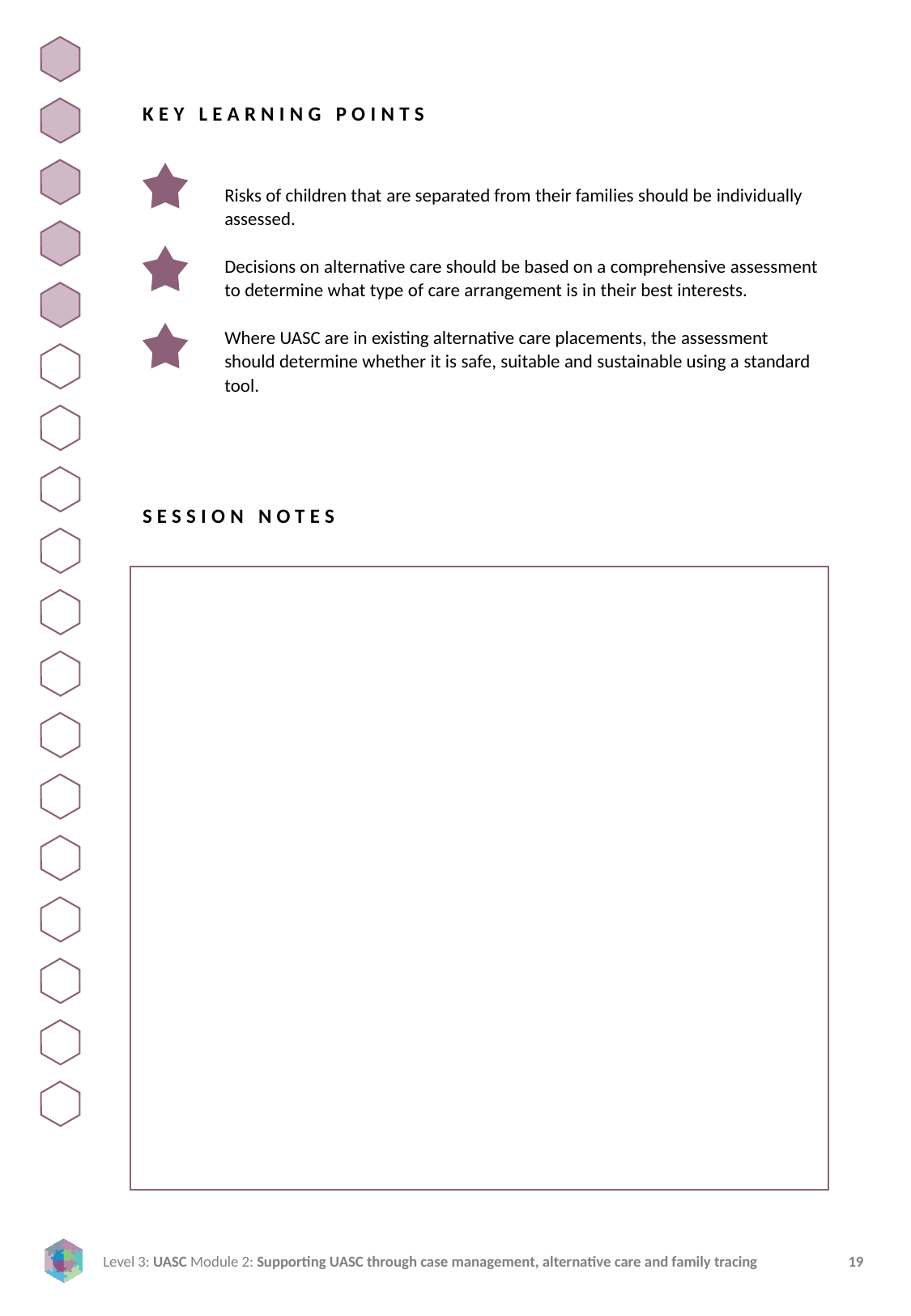

KEY LEARNING POINTS

Risks of children that are separated from their families should be individually assessed.

Decisions on alternative care should be based on a comprehensive assessment to determine what type of care arrangement is in their best interests.

Where UASC are in existing alternative care placements, the assessment should determine whether it is safe, suitable and sustainable using a standard tool.

SESSION NOTES